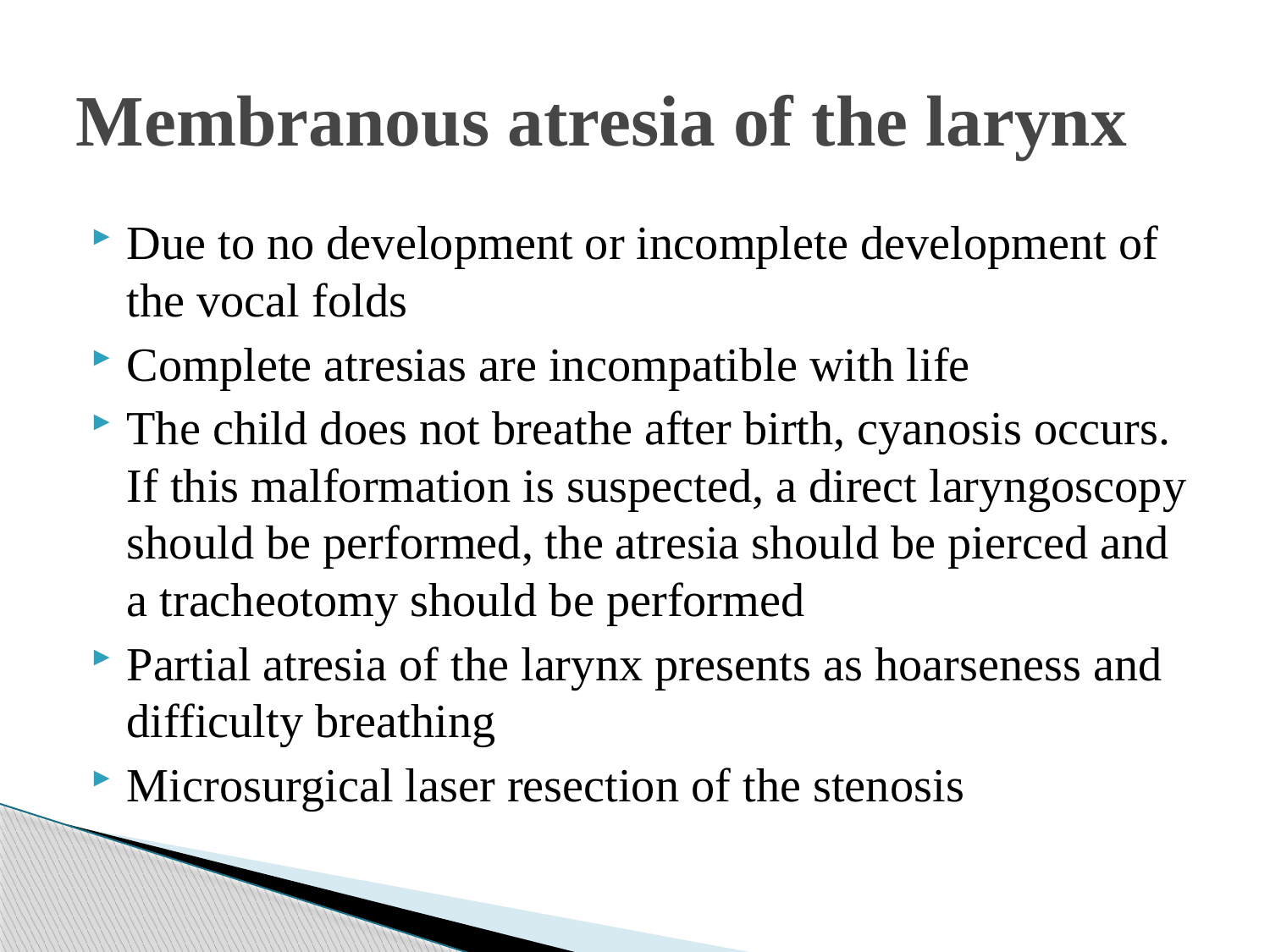

# Membranous atresia of the larynx
Due to no development or incomplete development of the vocal folds
Complete atresias are incompatible with life
The child does not breathe after birth, cyanosis occurs. If this malformation is suspected, a direct laryngoscopy should be performed, the atresia should be pierced and a tracheotomy should be performed
Partial atresia of the larynx presents as hoarseness and difficulty breathing
Microsurgical laser resection of the stenosis